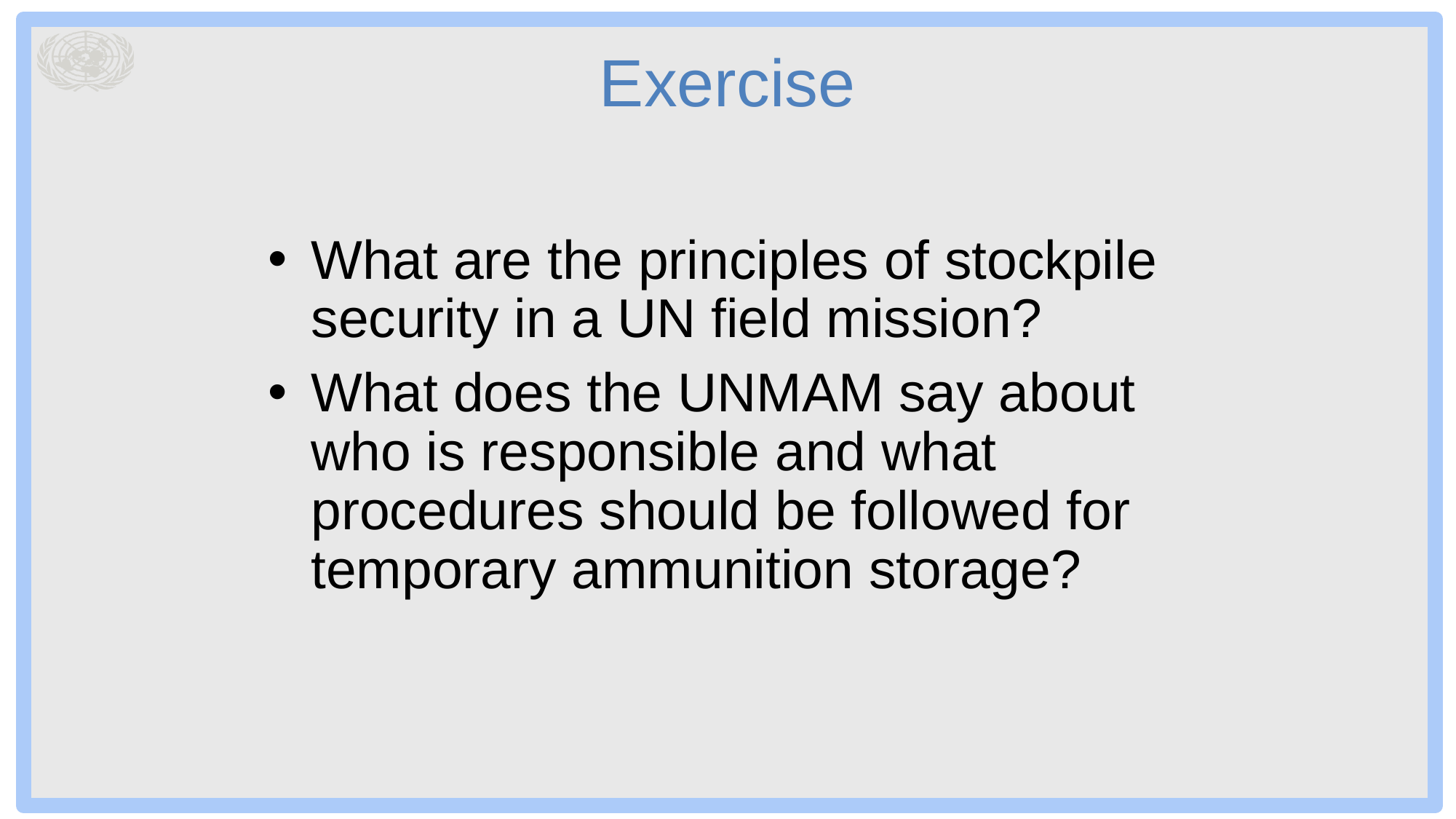

# Exercise
What are the principles of stockpile security in a UN field mission?
What does the UNMAM say about who is responsible and what procedures should be followed for temporary ammunition storage?